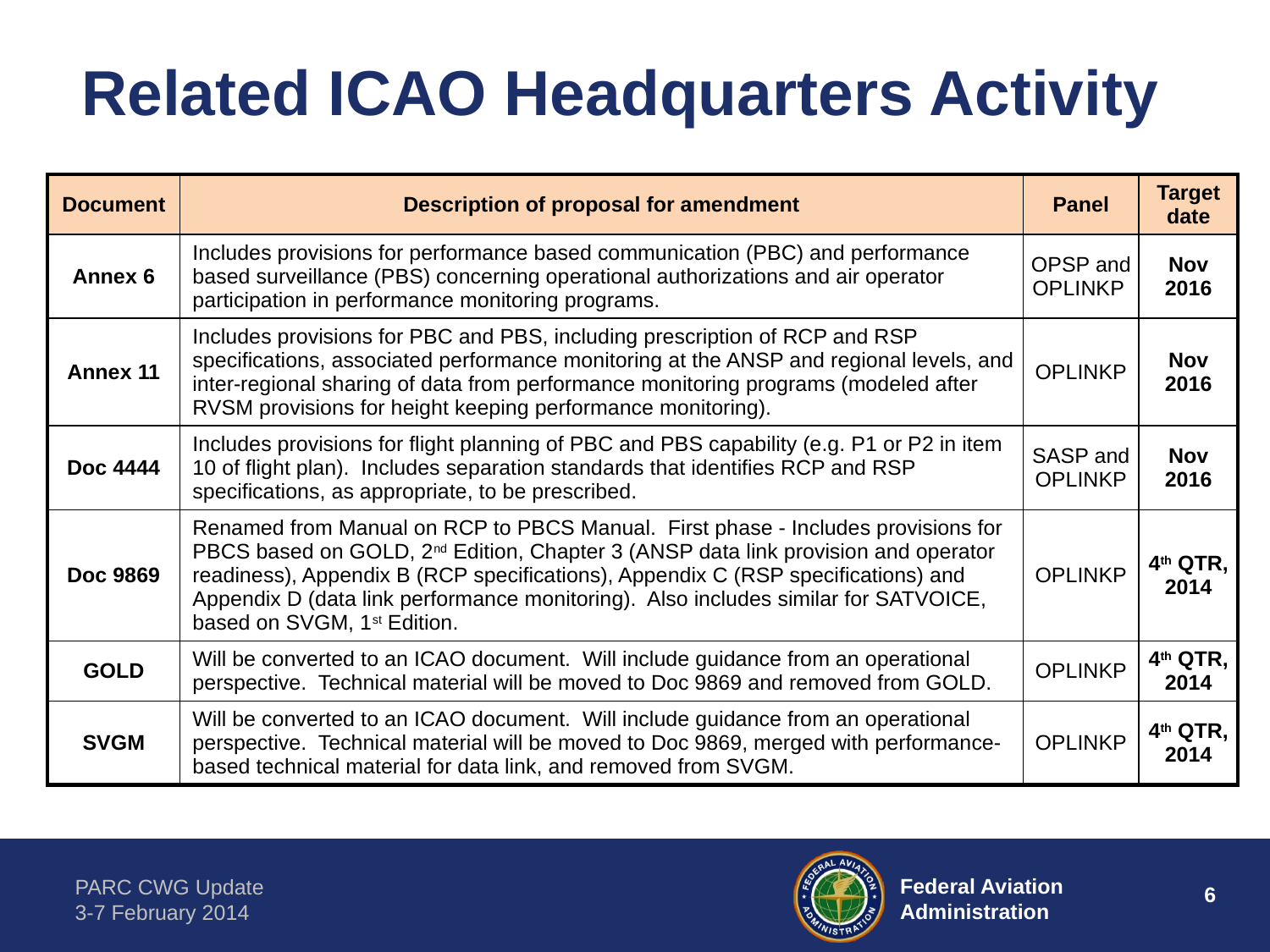

# Related ICAO Headquarters Activity
| Document | Description of proposal for amendment | Panel | Target date |
| --- | --- | --- | --- |
| Annex 6 | Includes provisions for performance based communication (PBC) and performance based surveillance (PBS) concerning operational authorizations and air operator participation in performance monitoring programs. | OPSP and OPLINKP | Nov 2016 |
| Annex 11 | Includes provisions for PBC and PBS, including prescription of RCP and RSP specifications, associated performance monitoring at the ANSP and regional levels, and inter-regional sharing of data from performance monitoring programs (modeled after RVSM provisions for height keeping performance monitoring). | OPLINKP | Nov 2016 |
| Doc 4444 | Includes provisions for flight planning of PBC and PBS capability (e.g. P1 or P2 in item 10 of flight plan). Includes separation standards that identifies RCP and RSP specifications, as appropriate, to be prescribed. | SASP and OPLINKP | Nov 2016 |
| Doc 9869 | Renamed from Manual on RCP to PBCS Manual. First phase - Includes provisions for PBCS based on GOLD, 2nd Edition, Chapter 3 (ANSP data link provision and operator readiness), Appendix B (RCP specifications), Appendix C (RSP specifications) and Appendix D (data link performance monitoring). Also includes similar for SATVOICE, based on SVGM, 1st Edition. | OPLINKP | 4th QTR, 2014 |
| GOLD | Will be converted to an ICAO document. Will include guidance from an operational perspective. Technical material will be moved to Doc 9869 and removed from GOLD. | OPLINKP | 4th QTR, 2014 |
| SVGM | Will be converted to an ICAO document. Will include guidance from an operational perspective. Technical material will be moved to Doc 9869, merged with performance-based technical material for data link, and removed from SVGM. | OPLINKP | 4th QTR, 2014 |